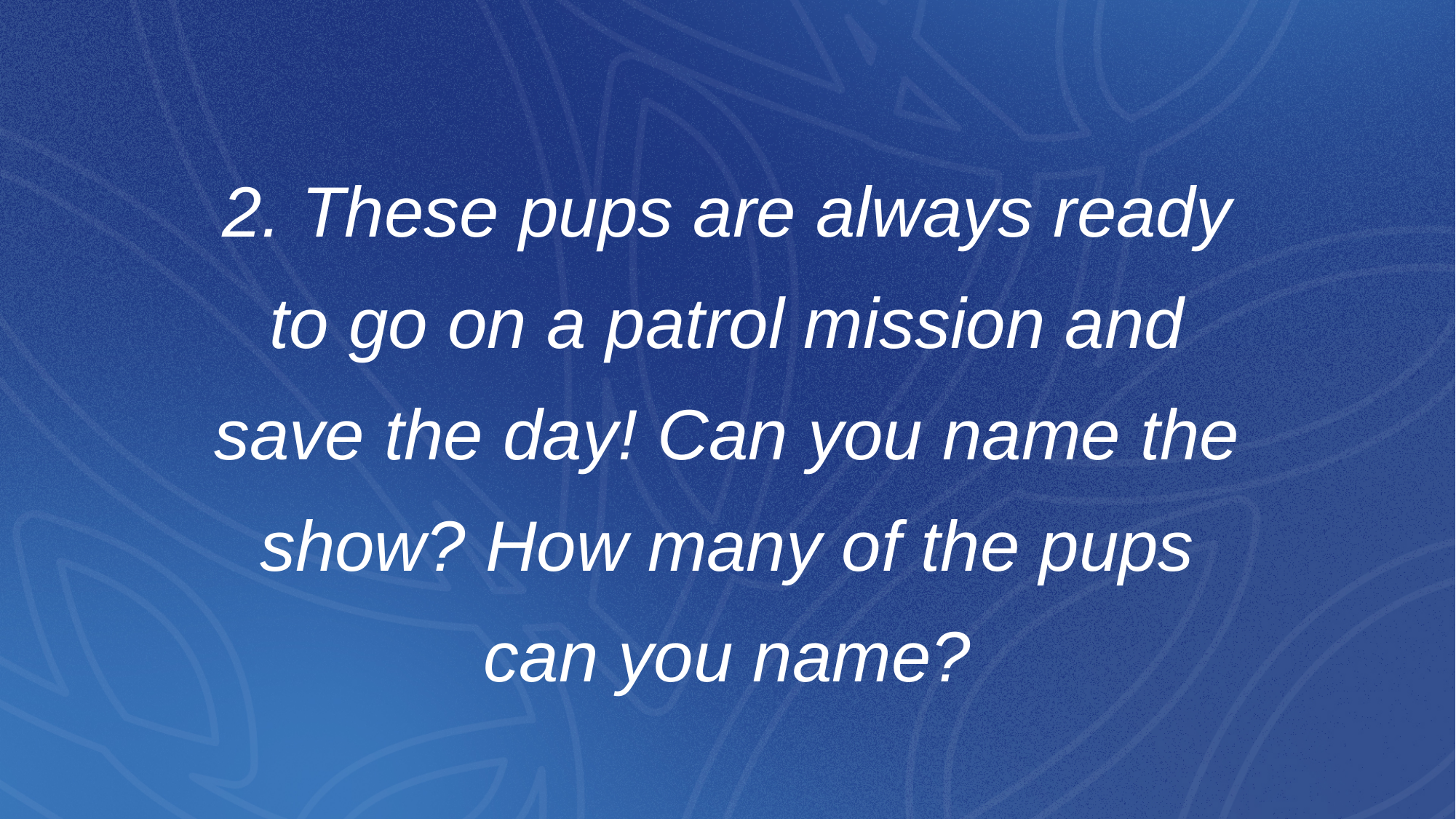

2. These pups are always ready to go on a patrol mission and save the day! Can you name the show? How many of the pups can you name?